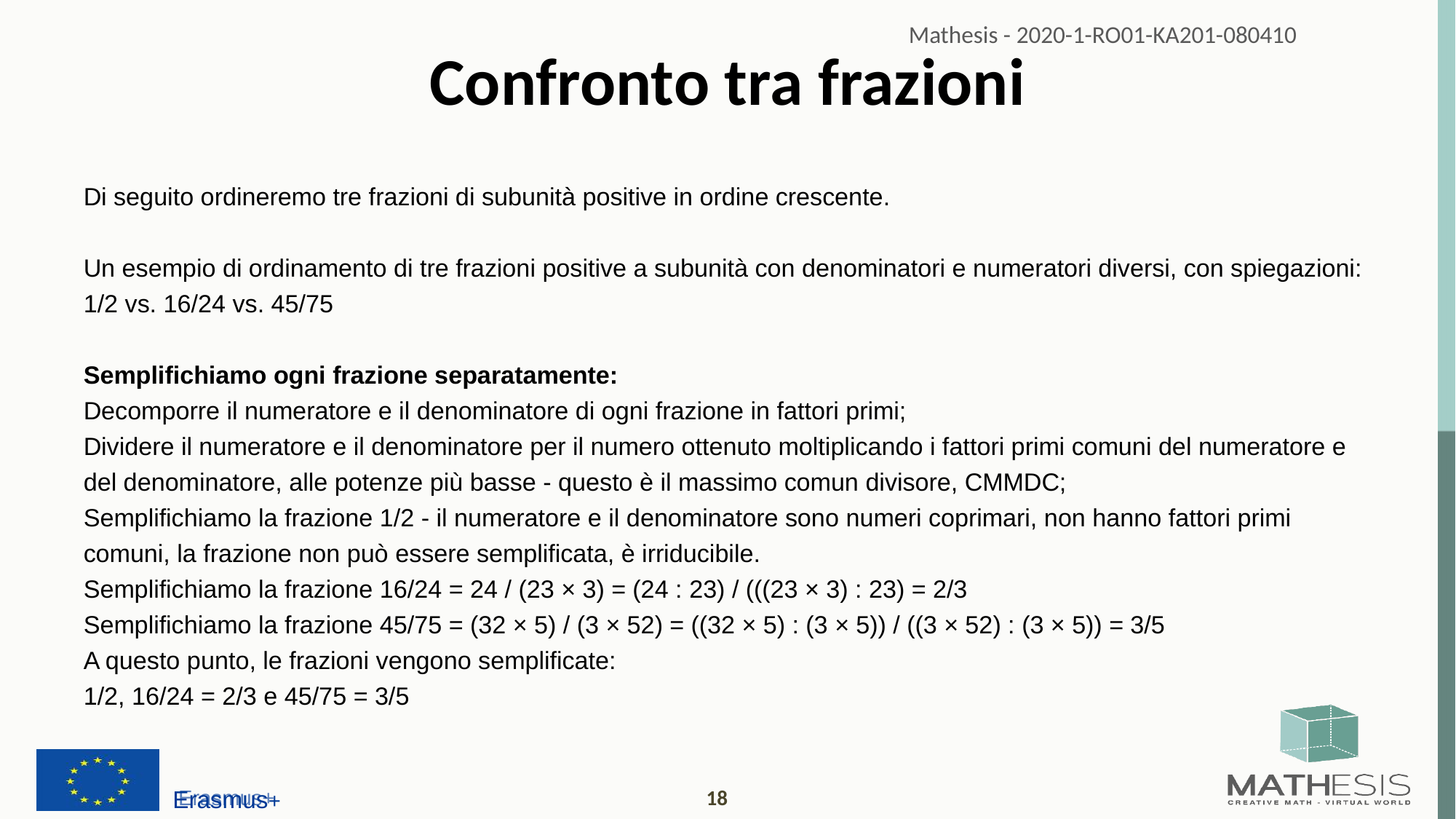

# Confronto tra frazioni
Di seguito ordineremo tre frazioni di subunità positive in ordine crescente.

Un esempio di ordinamento di tre frazioni positive a subunità con denominatori e numeratori diversi, con spiegazioni:
1/2 vs. 16/24 vs. 45/75

Semplifichiamo ogni frazione separatamente:
Decomporre il numeratore e il denominatore di ogni frazione in fattori primi;
Dividere il numeratore e il denominatore per il numero ottenuto moltiplicando i fattori primi comuni del numeratore e del denominatore, alle potenze più basse - questo è il massimo comun divisore, CMMDC;
Semplifichiamo la frazione 1/2 - il numeratore e il denominatore sono numeri coprimari, non hanno fattori primi comuni, la frazione non può essere semplificata, è irriducibile.
Semplifichiamo la frazione 16/24 = 24 / (23 × 3) = (24 : 23) / (((23 × 3) : 23) = 2/3
Semplifichiamo la frazione 45/75 = (32 × 5) / (3 × 52) = ((32 × 5) : (3 × 5)) / ((3 × 52) : (3 × 5)) = 3/5
A questo punto, le frazioni vengono semplificate:
1/2, 16/24 = 2/3 e 45/75 = 3/5